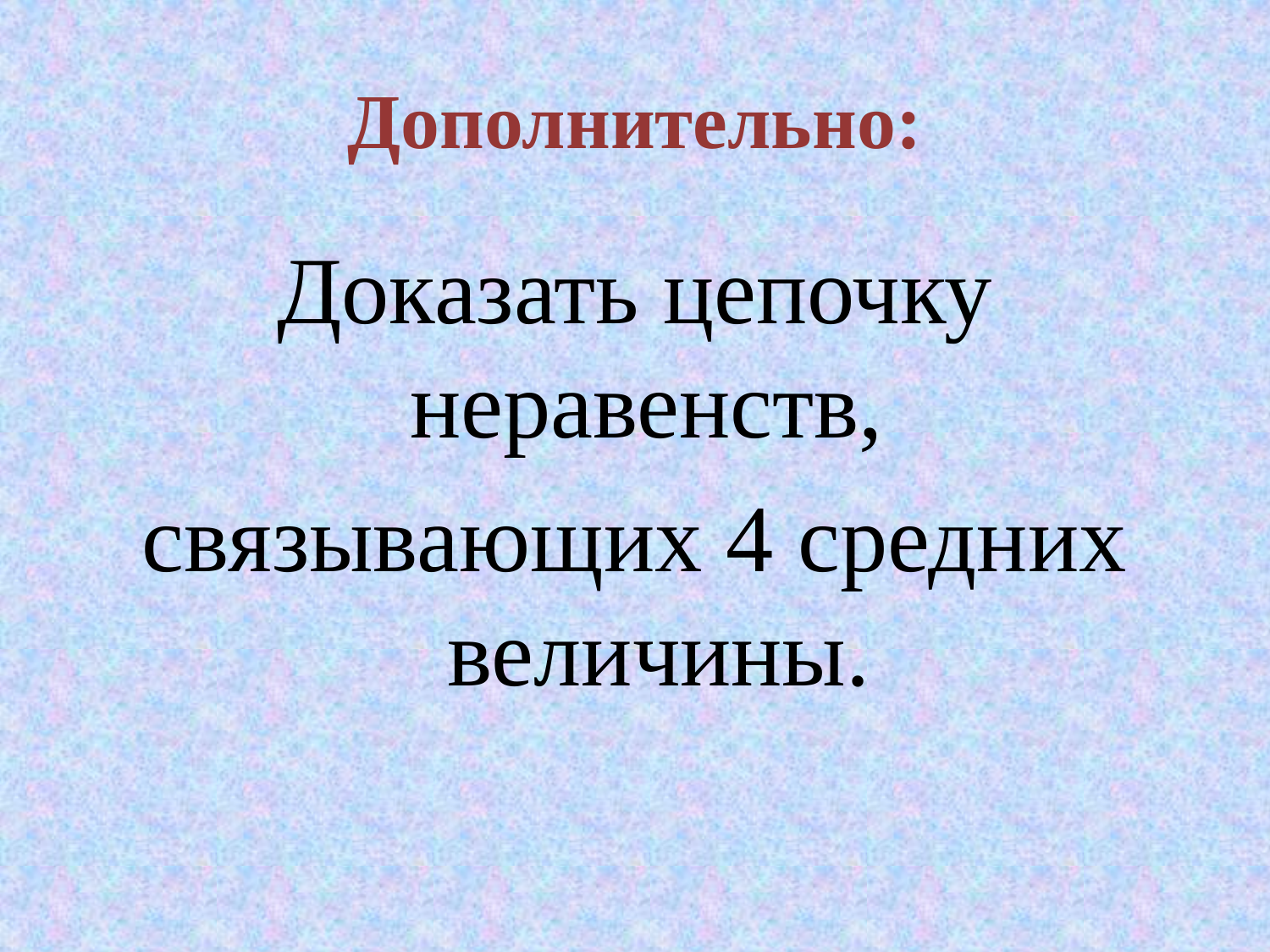

# Дополнительно:
Доказать цепочку неравенств,
связывающих 4 средних величины.